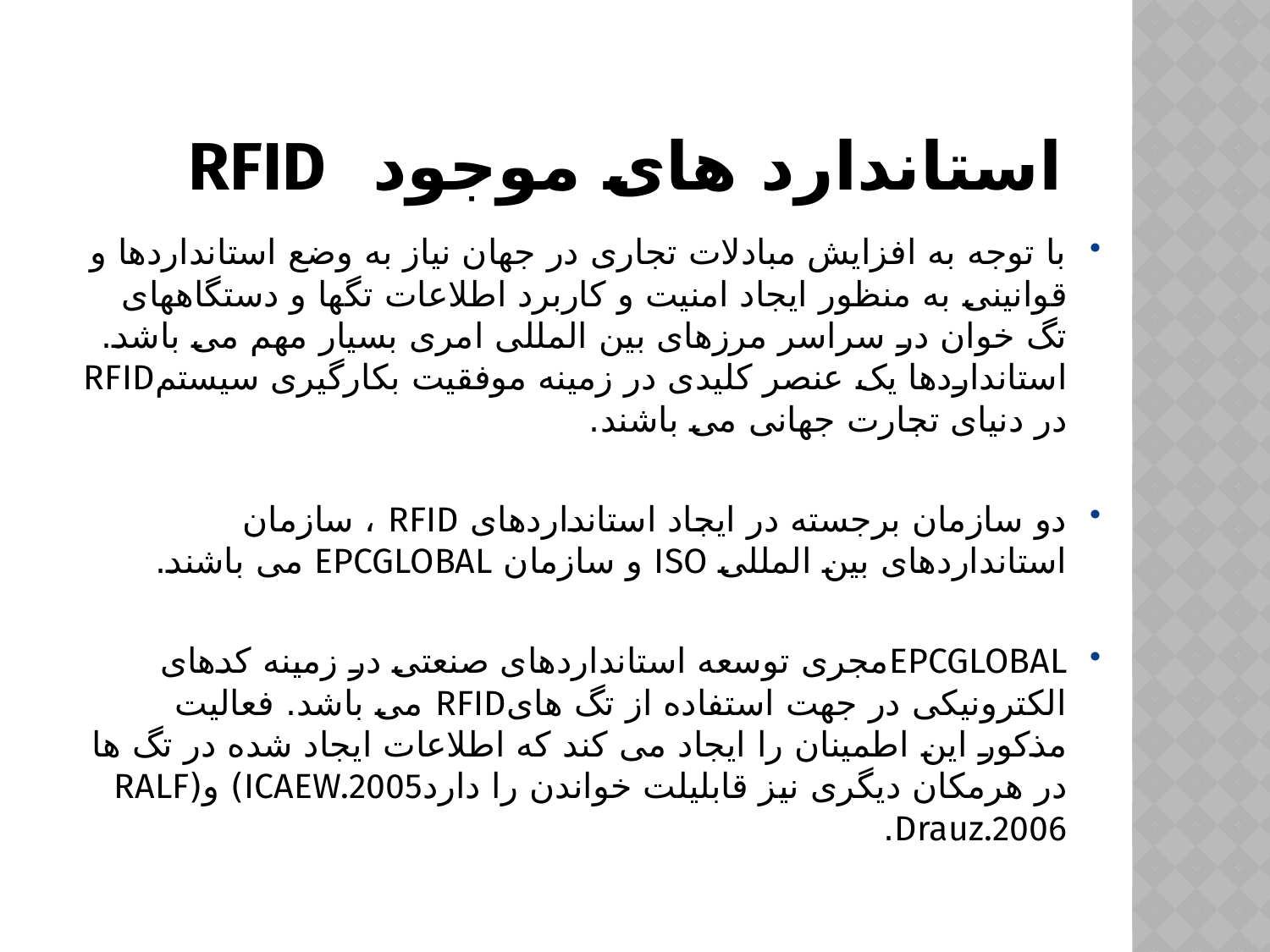

# استاندارد های موجود  RFID
با توجه به افزایش مبادلات تجاری در جهان نیاز به وضع استانداردها و قوانینی به منظور ایجاد امنیت و کاربرد اطلاعات تگها و دستگاههای تگ خوان در سراسر مرزهای بین المللی امری بسیار مهم می باشد. استانداردها یک عنصر کلیدی در زمینه موفقیت بکارگیری سیستمRFID در دنیای تجارت جهانی می باشند.

دو سازمان برجسته در ایجاد استانداردهای RFID ، سازمان استانداردهای بین المللی ISO و سازمان EPCGLOBAL می باشند.

EPCGLOBALمجری توسعه استانداردهای صنعتی در زمینه کدهای الکترونیکی در جهت استفاده از تگ هایRFID می باشد. فعالیت مذکور این اطمینان را ایجاد می کند که اطلاعات ایجاد شده در تگ ها در هرمکان دیگری نیز قابلیلت خواندن را داردICAEW.2005) و(RALF Drauz.2006.